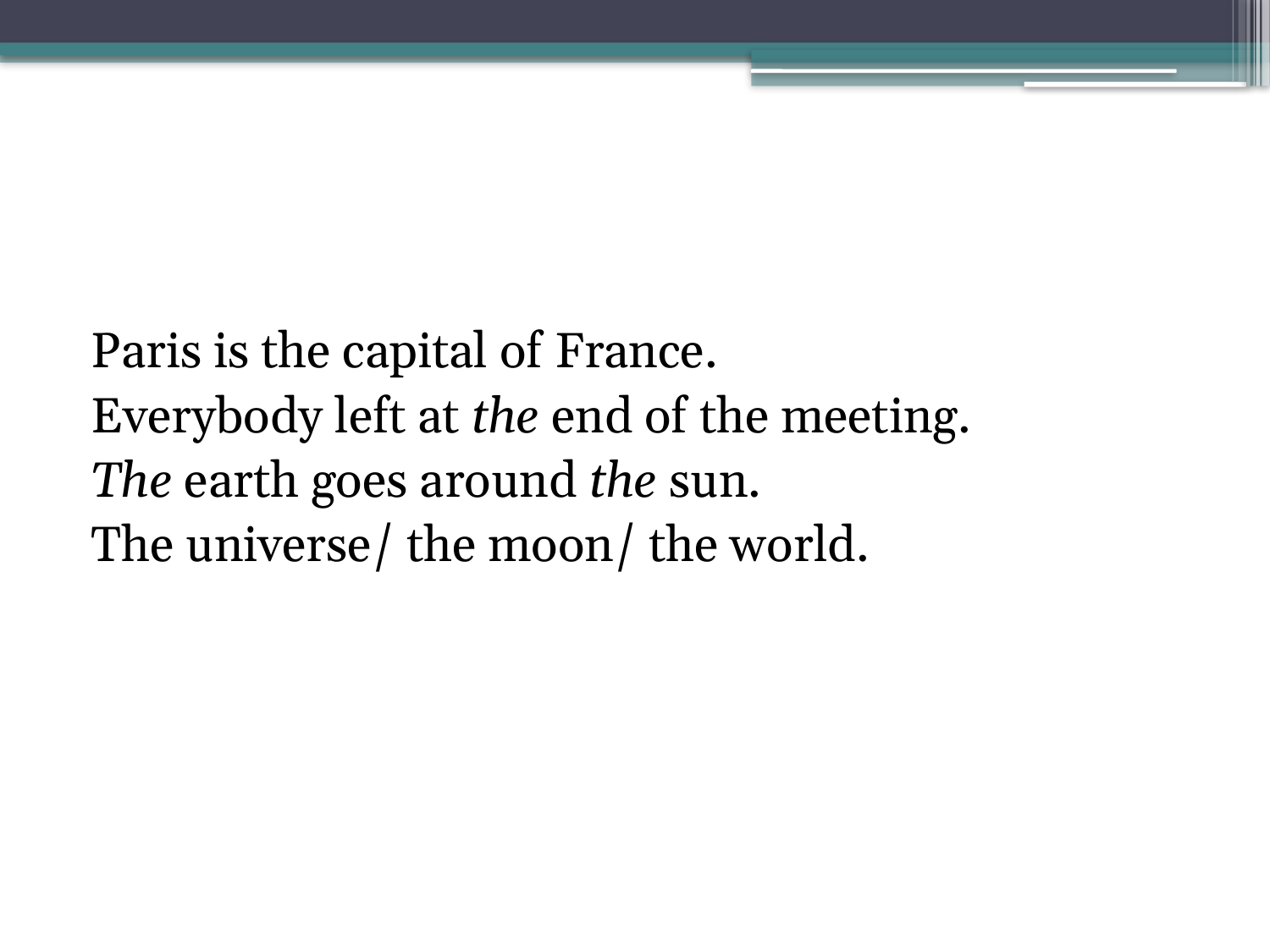

Paris is the capital of France.
Everybody left at the end of the meeting.
The earth goes around the sun.
The universe/ the moon/ the world.